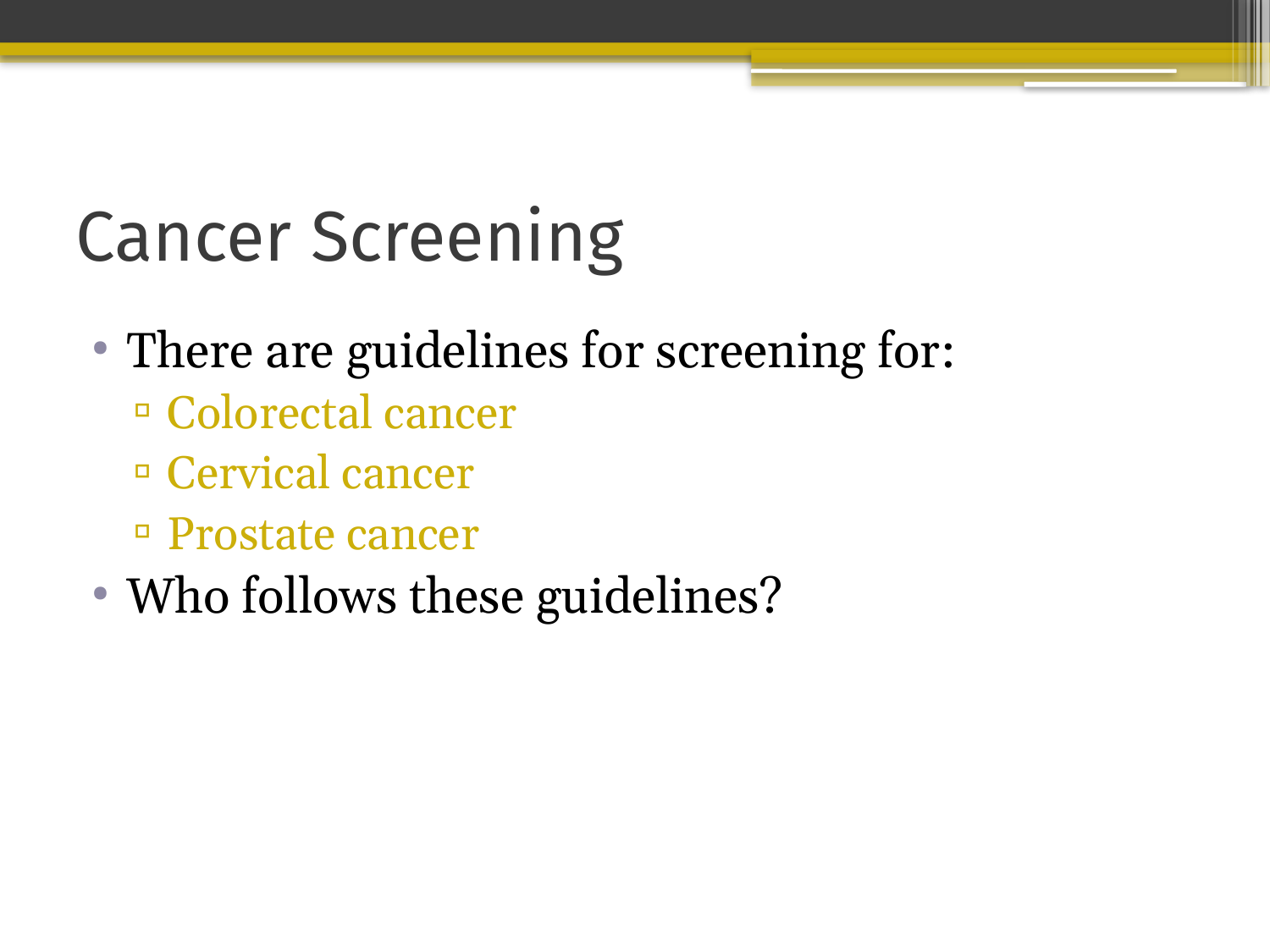

# Cancer Screening
There are guidelines for screening for:
Colorectal cancer
Cervical cancer
Prostate cancer
Who follows these guidelines?